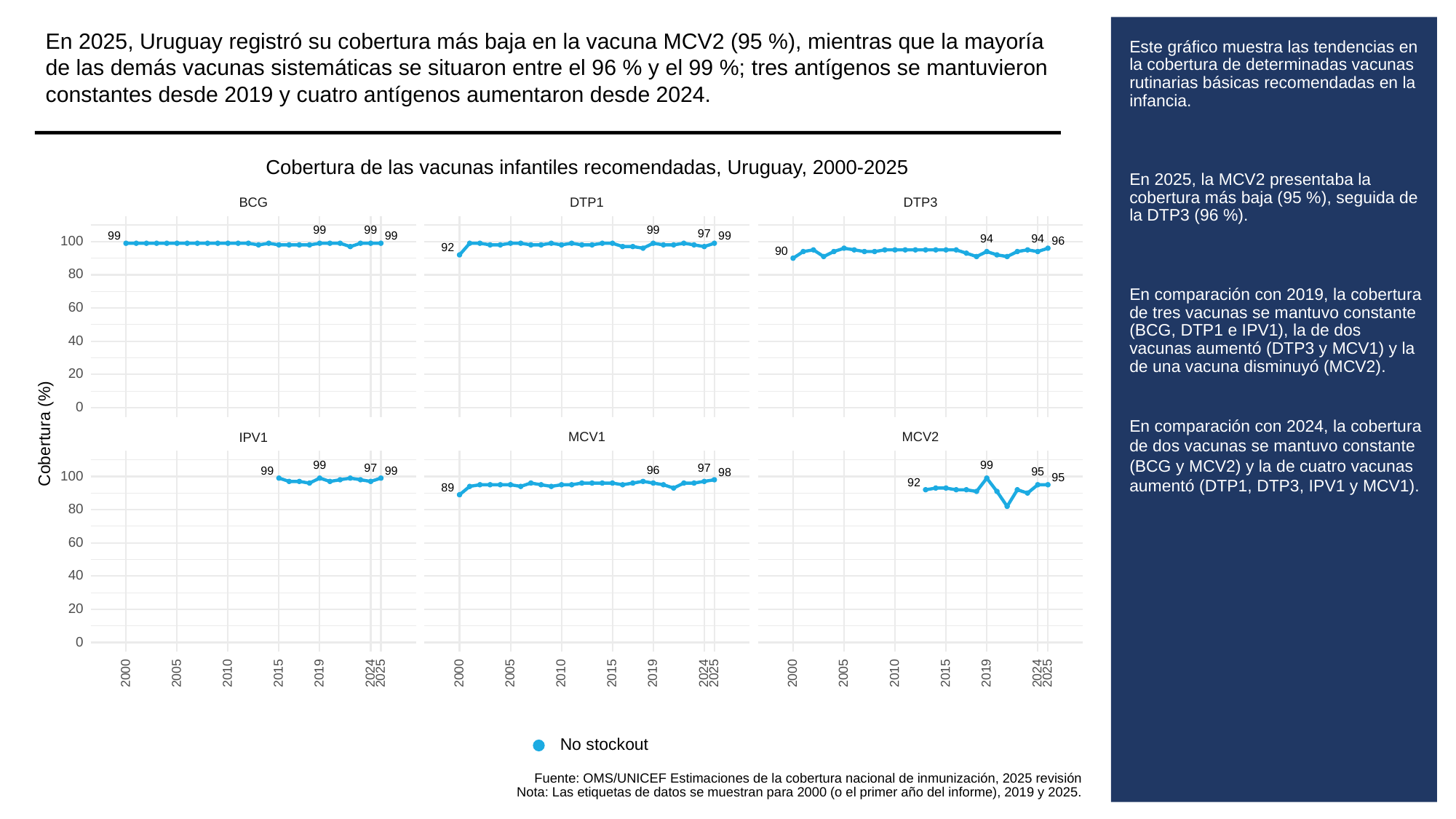

En 2025, Uruguay registró su cobertura más baja en la vacuna MCV2 (95 %), mientras que la mayoría de las demás vacunas sistemáticas se situaron entre el 96 % y el 99 %; tres antígenos se mantuvieron constantes desde 2019 y cuatro antígenos aumentaron desde 2024.
# Este gráfico muestra las tendencias en la cobertura de determinadas vacunas rutinarias básicas recomendadas en la infancia.

En 2025, la MCV2 presentaba la cobertura más baja (95 %), seguida de la DTP3 (96 %).

En comparación con 2019, la cobertura de tres vacunas se mantuvo constante (BCG, DTP1 e IPV1), la de dos vacunas aumentó (DTP3 y MCV1) y la de una vacuna disminuyó (MCV2).

En comparación con 2024, la cobertura de dos vacunas se mantuvo constante (BCG y MCV2) y la de cuatro vacunas aumentó (DTP1, DTP3, IPV1 y MCV1).

Cobertura de las vacunas infantiles recomendadas, Uruguay, 2000-2025
BCG
DTP3
DTP1

99
99
99
97
99
99
99
94
94
100
96

92

90

80

60

40

20

0

Cobertura (%)
MCV1
MCV2
IPV1

99
99
97
97
96
99
99
95
98
100
95

92

89

80

60

40

20

0

2000
2005
2010
2015
2019
2024
2025
2000
2005
2010
2015
2019
2024
2025
2000
2005
2010
2015
2019
2024
2025
No stockout

Fuente: OMS/UNICEF Estimaciones de la cobertura nacional de inmunización, 2025 revisión
Nota: Las etiquetas de datos se muestran para 2000 (o el primer año del informe), 2019 y 2025.